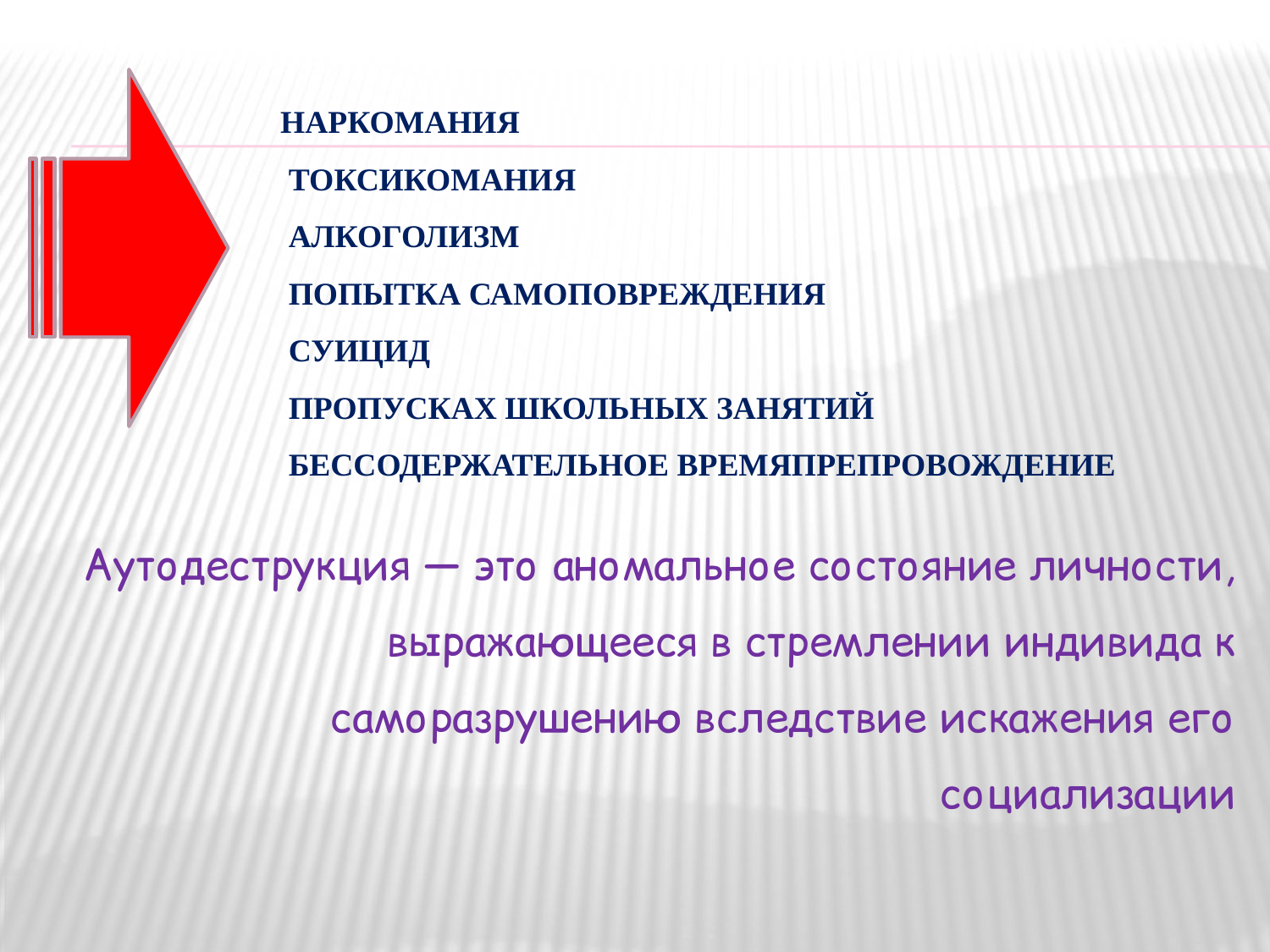

# Наркомания токсикомания алкоголизм попытка самоповреждения суицид пропусках школьных занятий бессодержательное времяпрепровождение

Аутодеструкция — это аномальное состояние личности, выражающееся в стремлении индивида к саморазрушению вследствие искажения его социализации